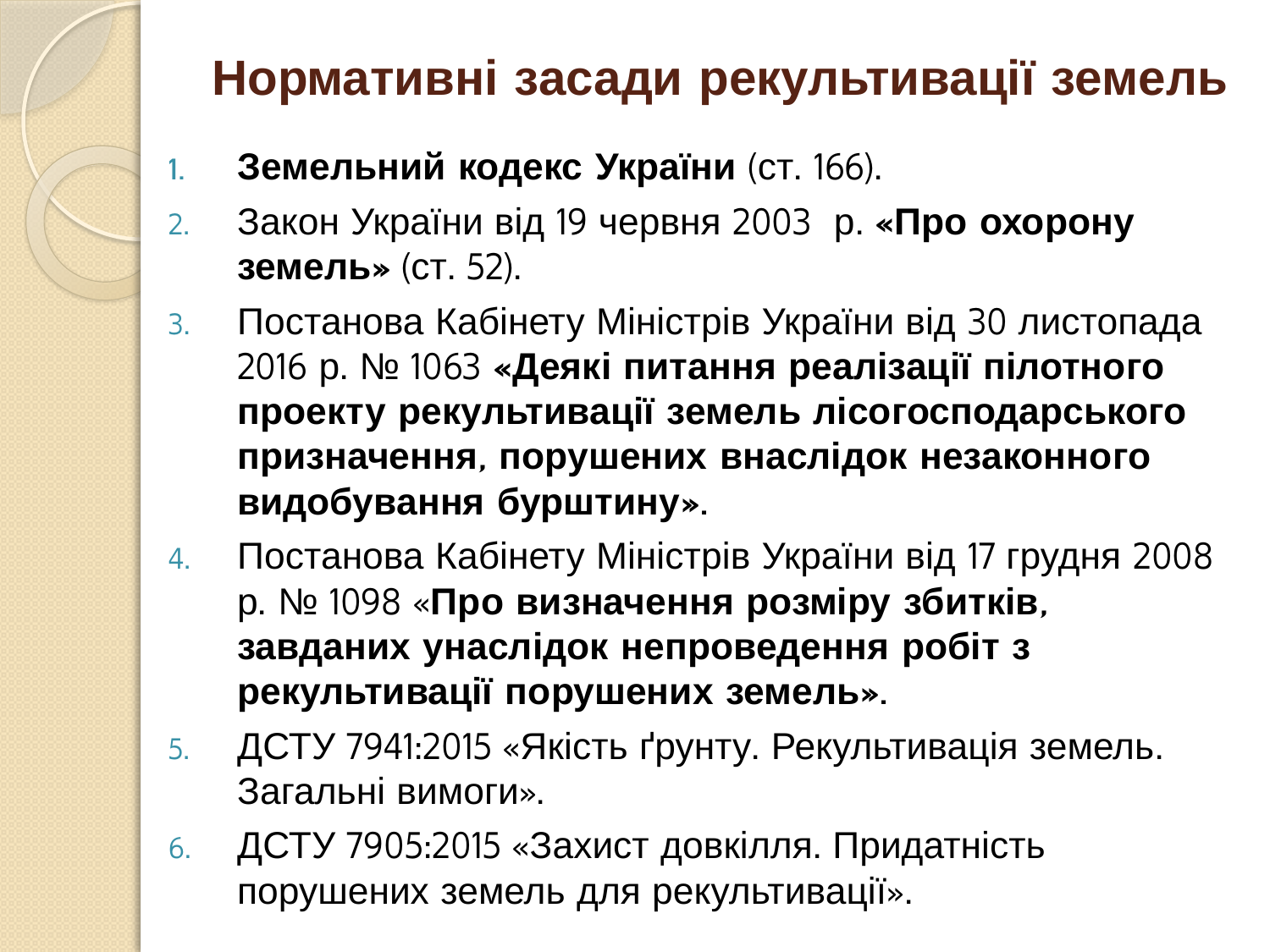

# Нормативні засади рекультивації земель
Земельний кодекс України (ст. 166).
Закон України від 19 червня 2003  р. «Про охорону земель» (ст. 52).
Постанова Кабінету Міністрів України від 30 листопада 2016 р. № 1063 «Деякі питання реалізації пілотного проекту рекультивації земель лісогосподарського призначення, порушених внаслідок незаконного видобування бурштину».
Постанова Кабінету Міністрів України від 17 грудня 2008 р. № 1098 «Про визначення розміру збитків, завданих унаслідок непроведення робіт з рекультивації порушених земель».
ДСТУ 7941:2015 «Якість ґрунту. Рекультивація земель. Загальні вимоги».
ДСТУ 7905:2015 «Захист довкілля. Придатність порушених земель для рекультивації».